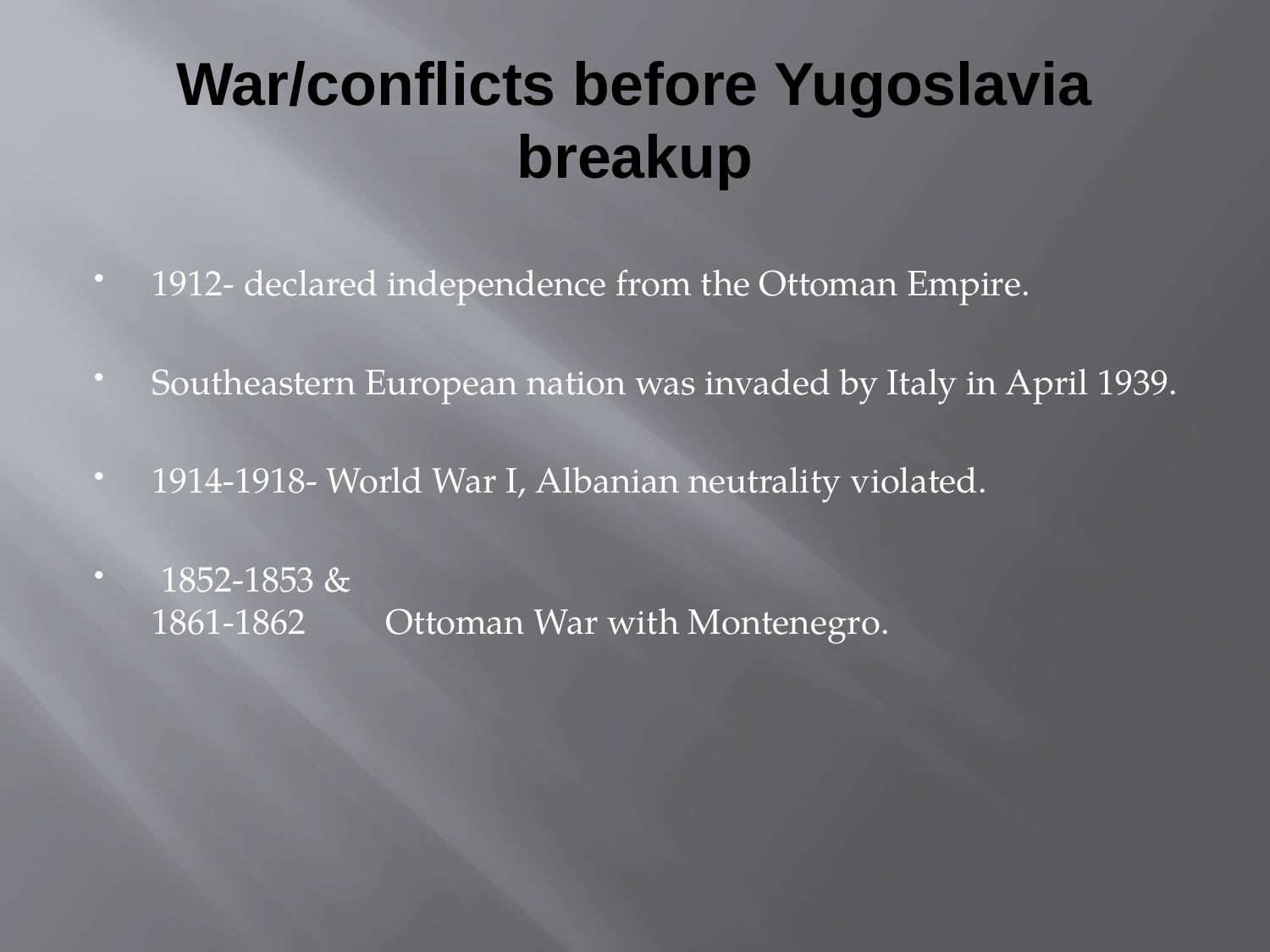

# War/conflicts before Yugoslavia breakup
1912- declared independence from the Ottoman Empire.

Southeastern European nation was invaded by Italy in April 1939.

1914-1918- World War I, Albanian neutrality violated.

 1852-1853 &
1861-1862         Ottoman War with Montenegro.